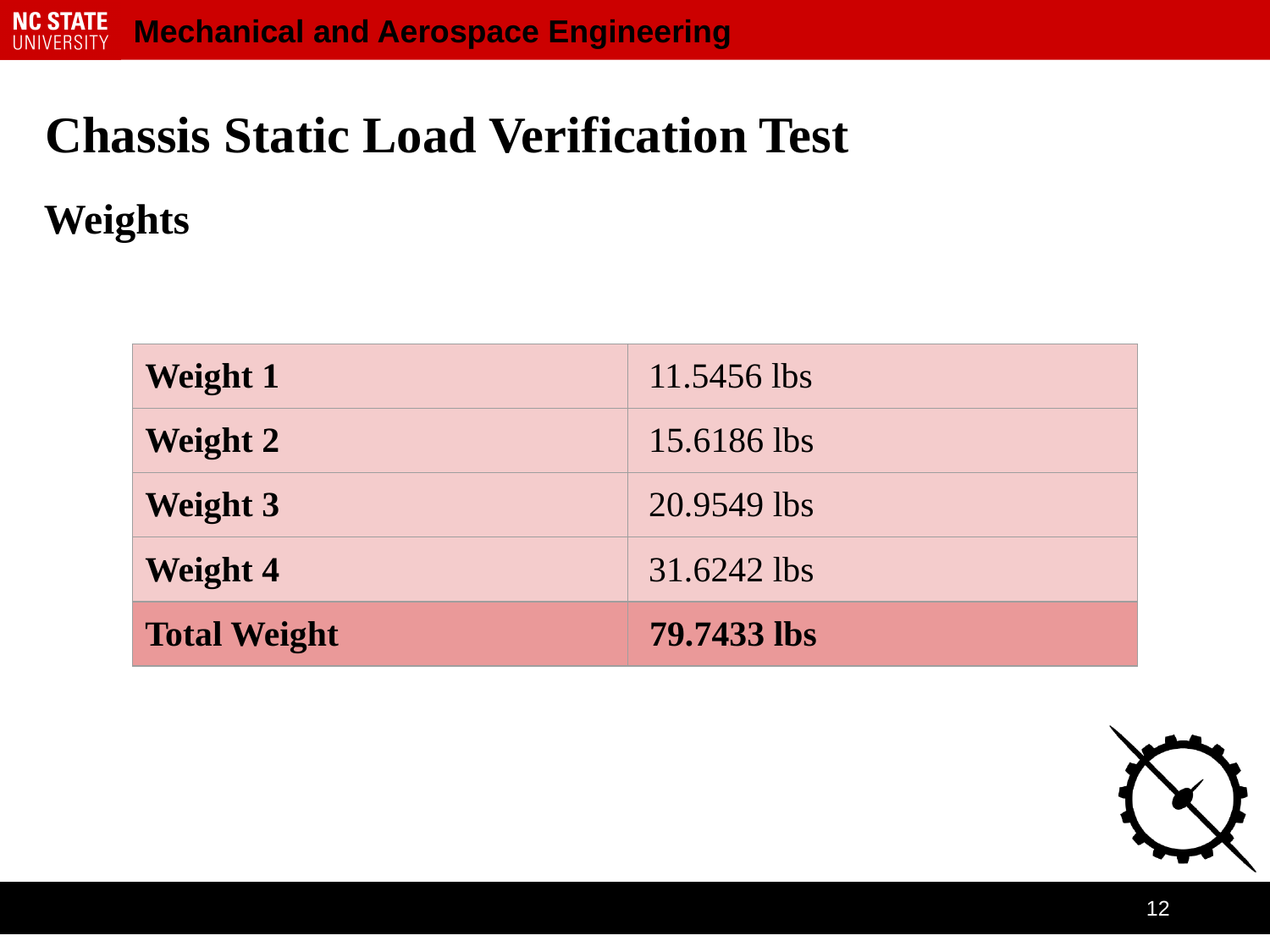

# Chassis Static Load Verification Test
Weights

| Weight 1 | 11.5456 lbs |
| --- | --- |
| Weight 2 | 15.6186 lbs |
| Weight 3 | 20.9549 lbs |
| Weight 4 | 31.6242 lbs |
| Total Weight | 79.7433 lbs |
12